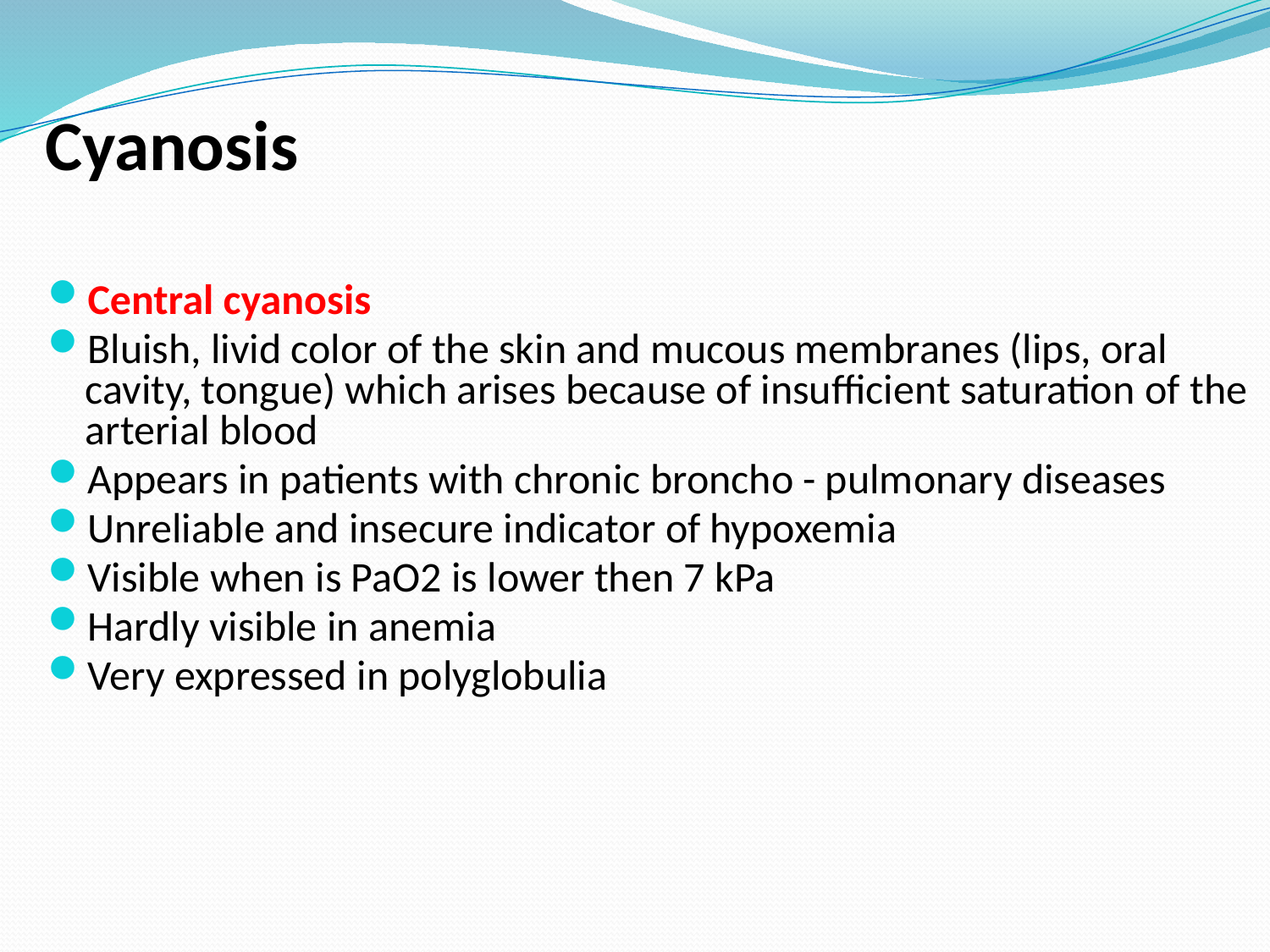

# Cyanosis
Central cyanosis
Bluish, livid color of the skin and mucous membranes (lips, oral cavity, tongue) which arises because of insufficient saturation of the arterial blood
Appears in patients with chronic broncho - pulmonary diseases
Unreliable and insecure indicator of hypoxemia
Visible when is PaO2 is lower then 7 kPa
Hardly visible in anemia
Very expressed in polyglobulia